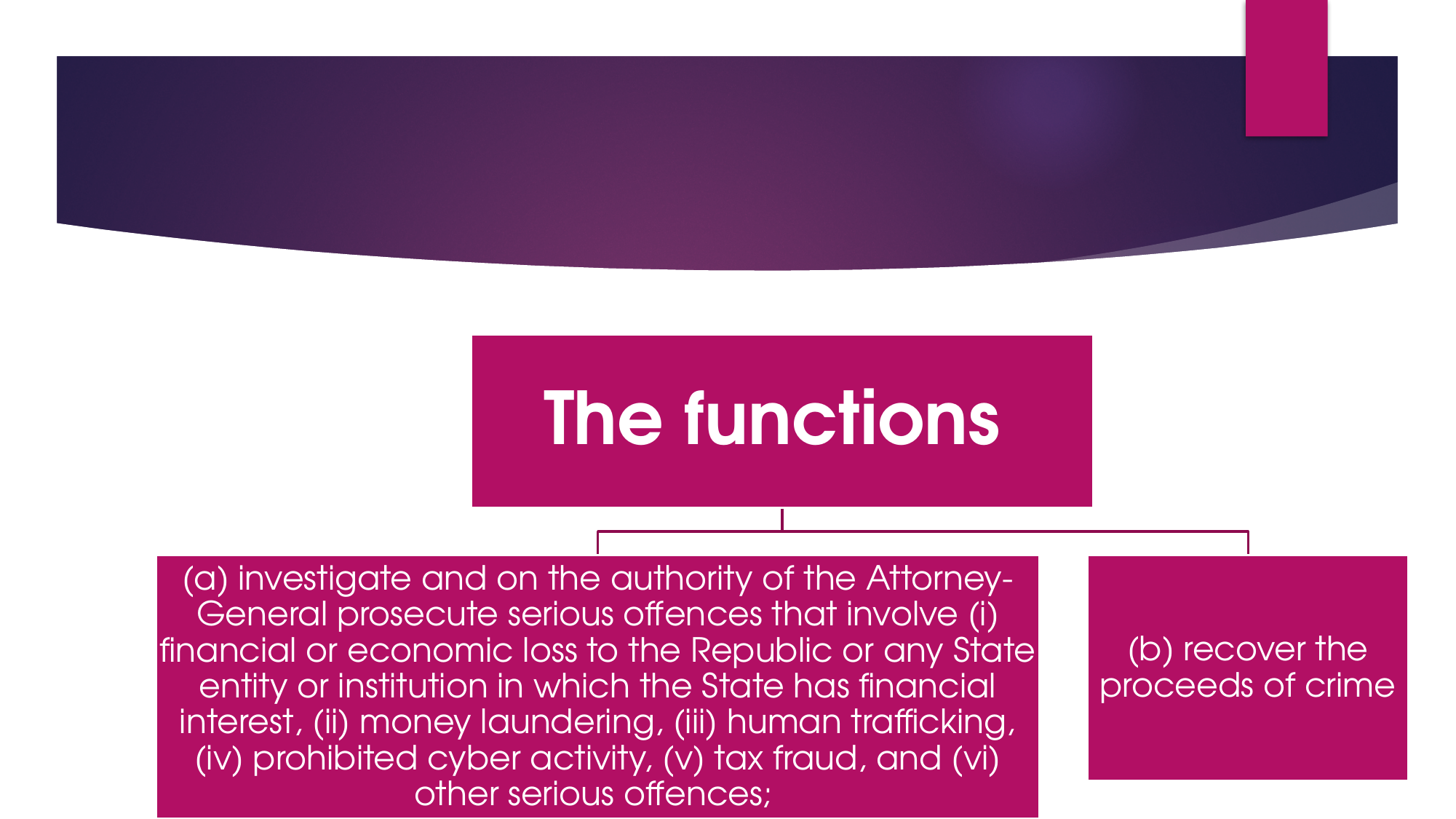

#

The functions

(a) investigate and on the authority of the Attorney-General prosecute serious offences that involve (i) financial or economic loss to the Republic or any State entity or institution in which the State has financial interest, (ii) money laundering, (iii) human trafficking, (iv) prohibited cyber activity, (v) tax fraud, and (vi) other serious offences;

(b) recover the proceeds of crime